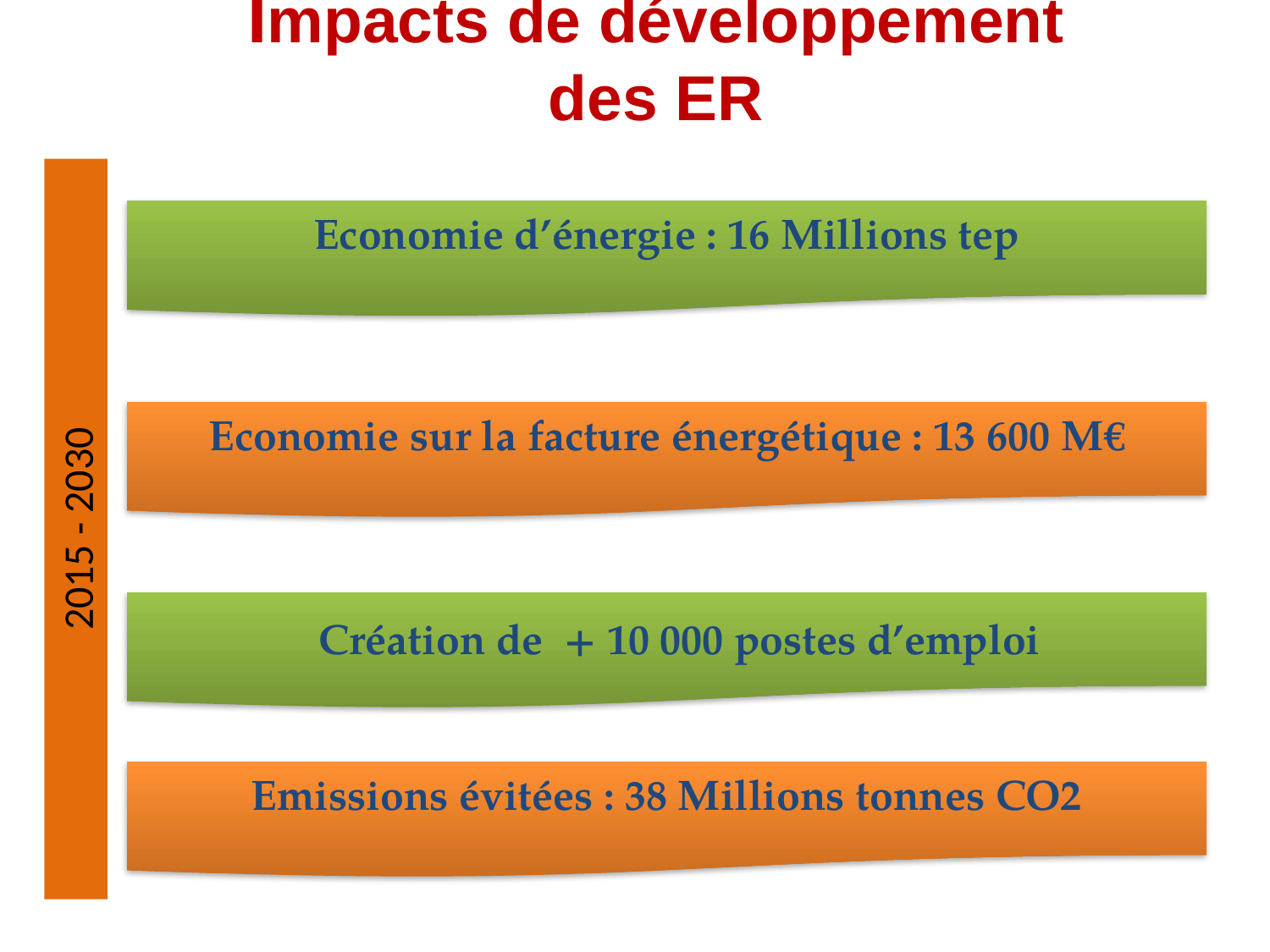

Impacts de développement des ER
Economie d’énergie : 16 Millions tep
Economie sur la facture énergétique : 13 600 M€
2015 - 2030
  Création de  + 10 000 postes d’emploi
Emissions évitées : 38 Millions tonnes CO2